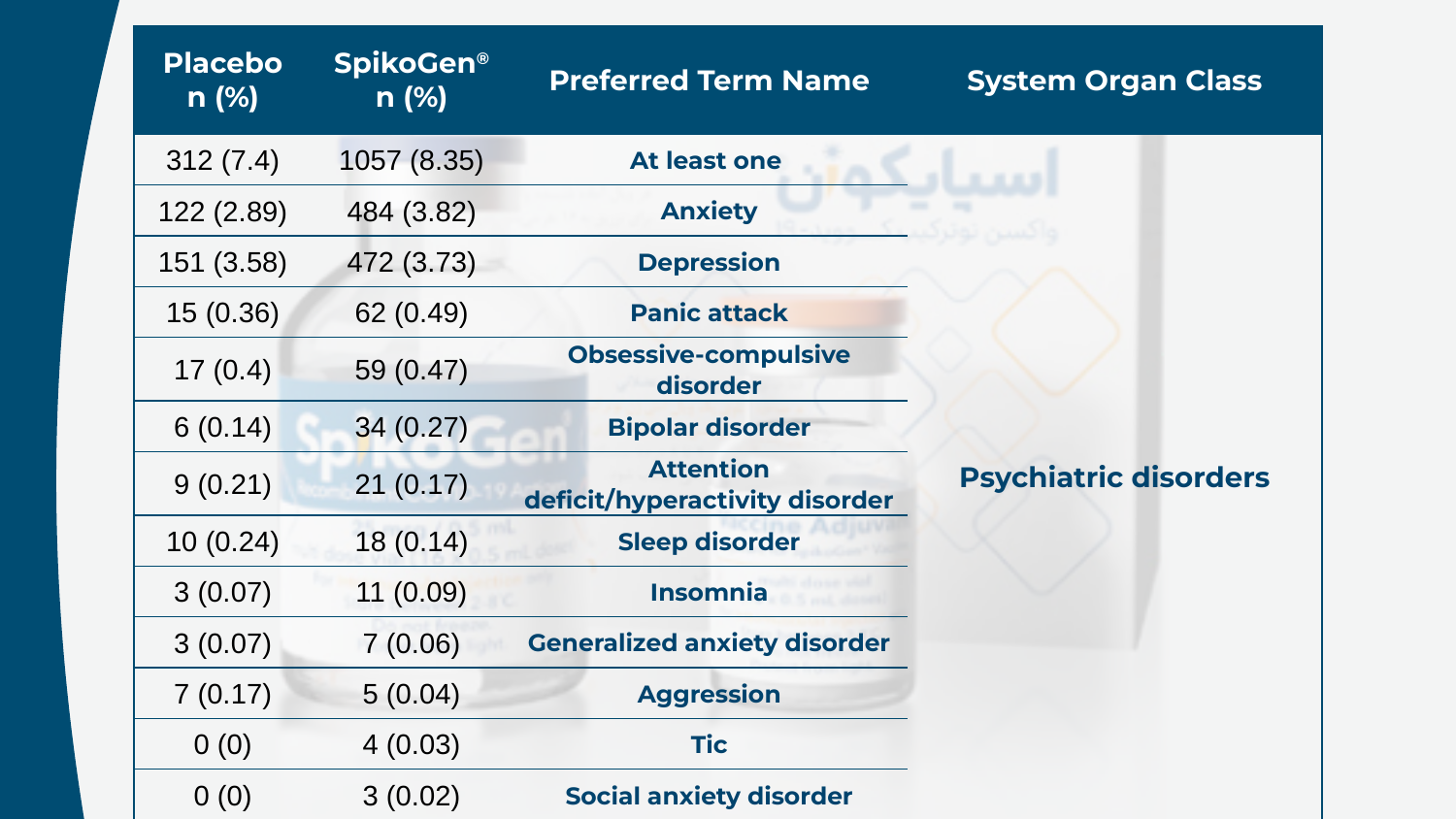

| Placebo n (%) | SpikoGen® n (%) | Preferred Term Name | System Organ Class |
| --- | --- | --- | --- |
| 312 (7.4) | 1057 (8.35) | At least one | Psychiatric disorders |
| 122 (2.89) | 484 (3.82) | Anxiety |  |
| 151 (3.58) | 472 (3.73) | Depression |  |
| 15 (0.36) | 62 (0.49) | Panic attack |  |
| 17 (0.4) | 59 (0.47) | Obsessive-compulsive disorder |  |
| 6 (0.14) | 34 (0.27) | Bipolar disorder |  |
| 9 (0.21) | 21 (0.17) | Attention deficit/hyperactivity disorder |  |
| 10 (0.24) | 18 (0.14) | Sleep disorder |  |
| 3 (0.07) | 11 (0.09) | Insomnia |  |
| 3 (0.07) | 7 (0.06) | Generalized anxiety disorder |  |
| 7 (0.17) | 5 (0.04) | Aggression |  |
| 0 (0) | 4 (0.03) | Tic |  |
| 0 (0) | 3 (0.02) | Social anxiety disorder |  |